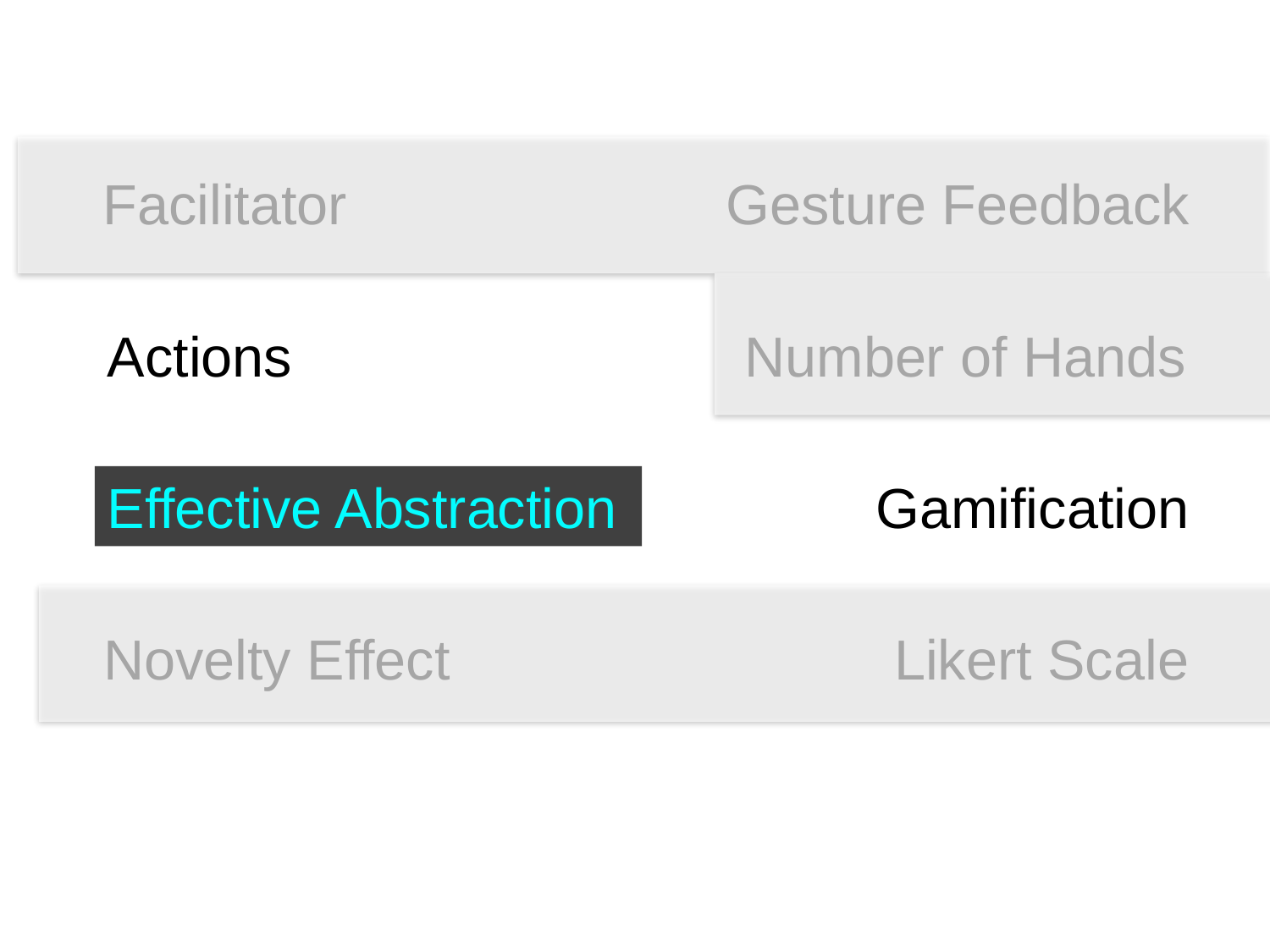

Facilitator
Gesture Feedback

Actions
Number of Hands
Effective Abstraction
Effective Abstraction
Gamification

Novelty Effect
Likert Scale